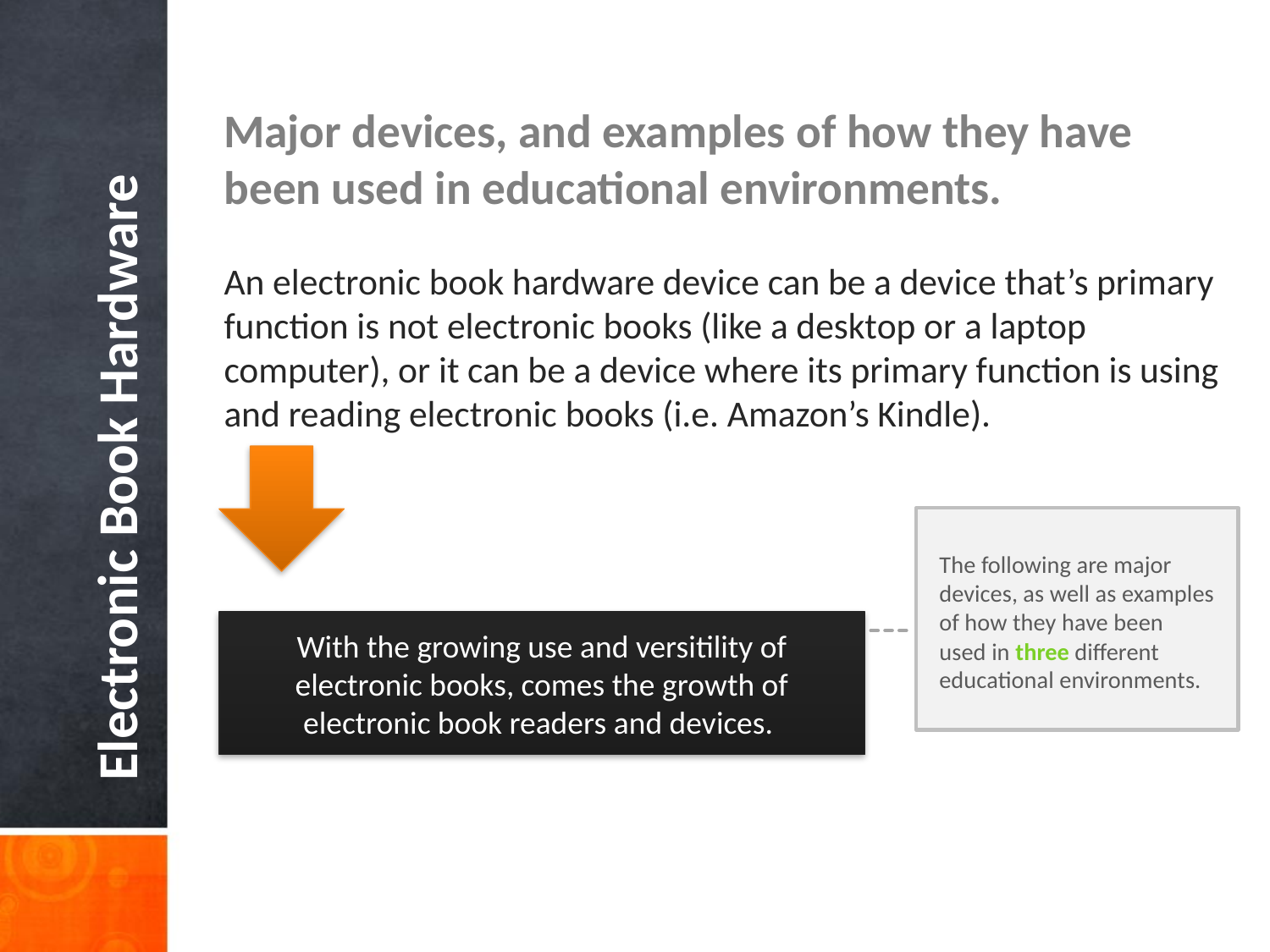

Major devices, and examples of how they have been used in educational environments.

An electronic book hardware device can be a device that’s primary function is not electronic books (like a desktop or a laptop computer), or it can be a device where its primary function is using and reading electronic books (i.e. Amazon’s Kindle).

Electronic Book Hardware

The following are major devices, as well as examples of how they have been used in three different educational environments.
With the growing use and versitility of electronic books, comes the growth of electronic book readers and devices.